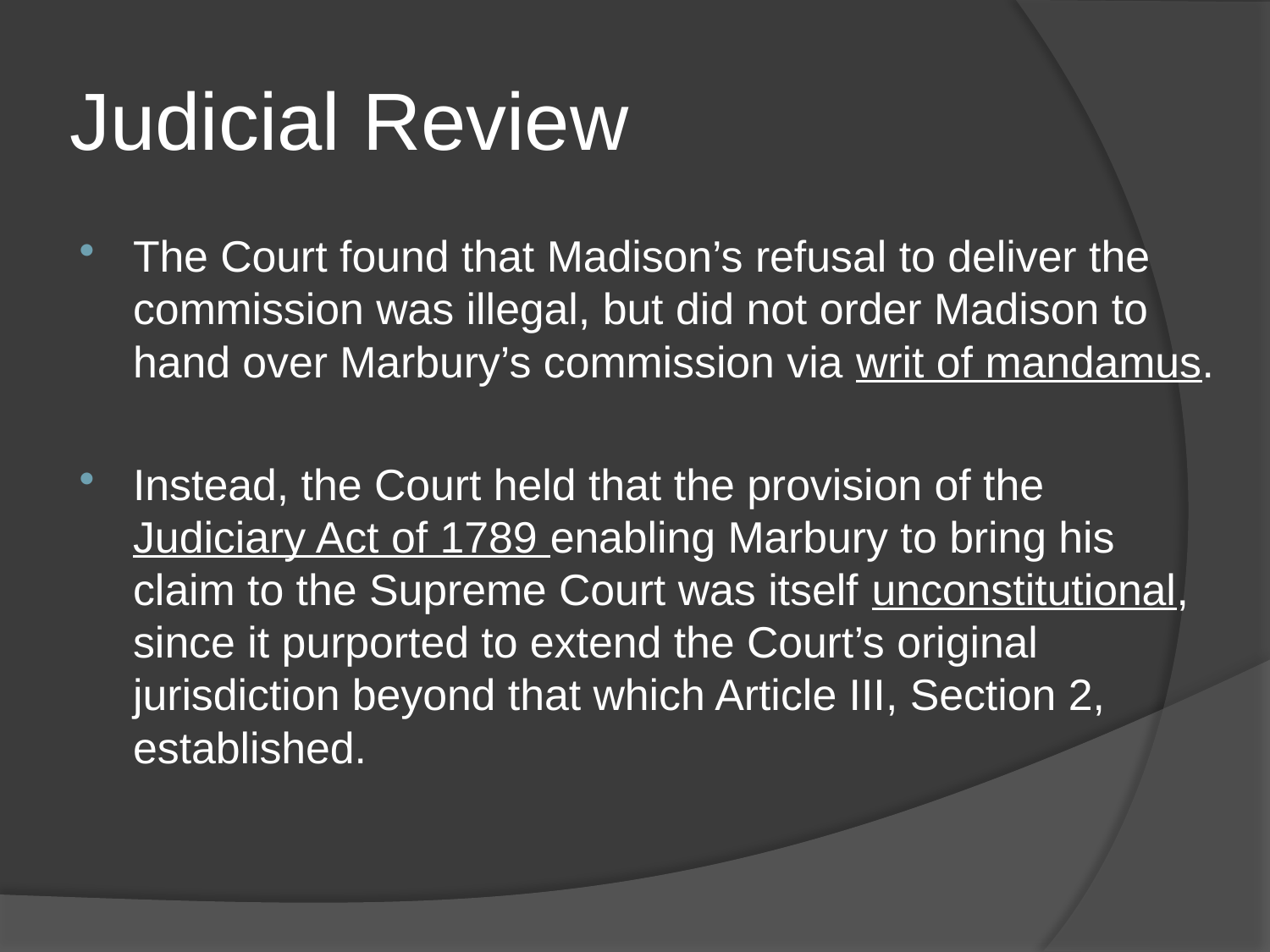

# Judicial Review
The Court found that Madison’s refusal to deliver the commission was illegal, but did not order Madison to hand over Marbury’s commission via writ of mandamus.

Instead, the Court held that the provision of the Judiciary Act of 1789 enabling Marbury to bring his claim to the Supreme Court was itself unconstitutional, since it purported to extend the Court’s original jurisdiction beyond that which Article III, Section 2, established.